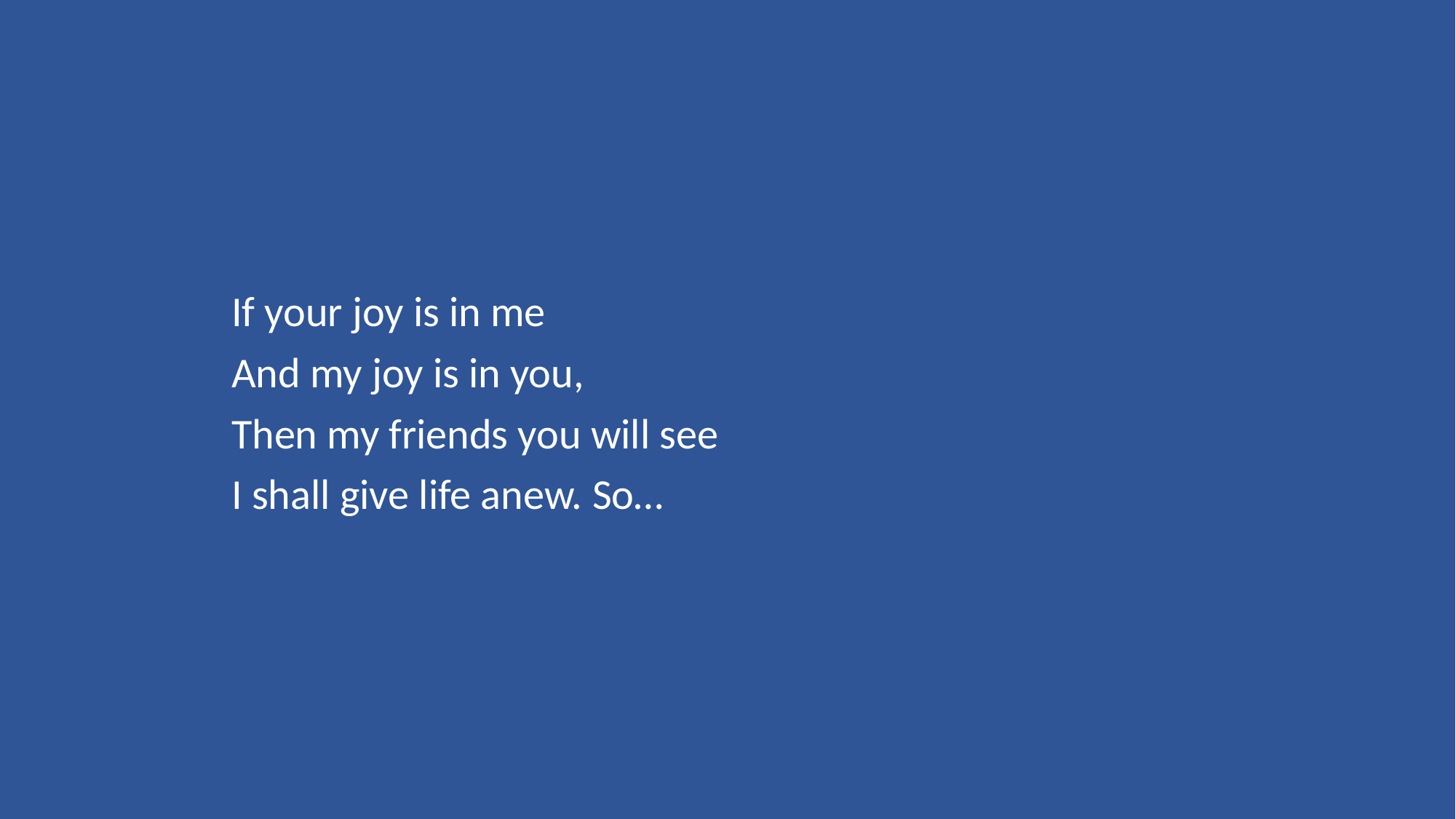

If your joy is in me
And my joy is in you,
Then my friends you will see
I shall give life anew. So…